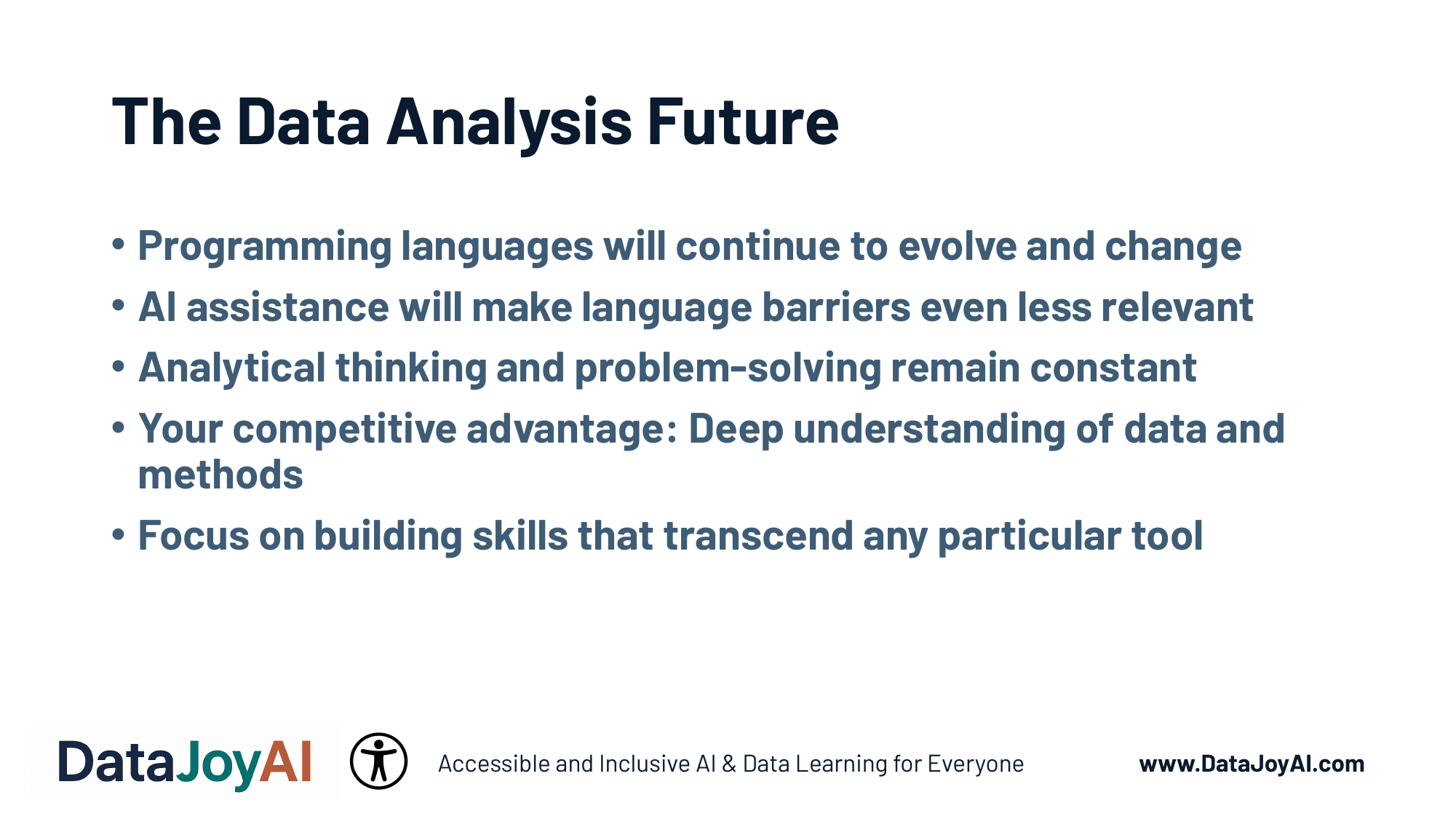

# The Data Analysis Future
Programming languages will continue to evolve and change
AI assistance will make language barriers even less relevant
Analytical thinking and problem-solving remain constant
Your competitive advantage: Deep understanding of data and methods
Focus on building skills that transcend any particular tool